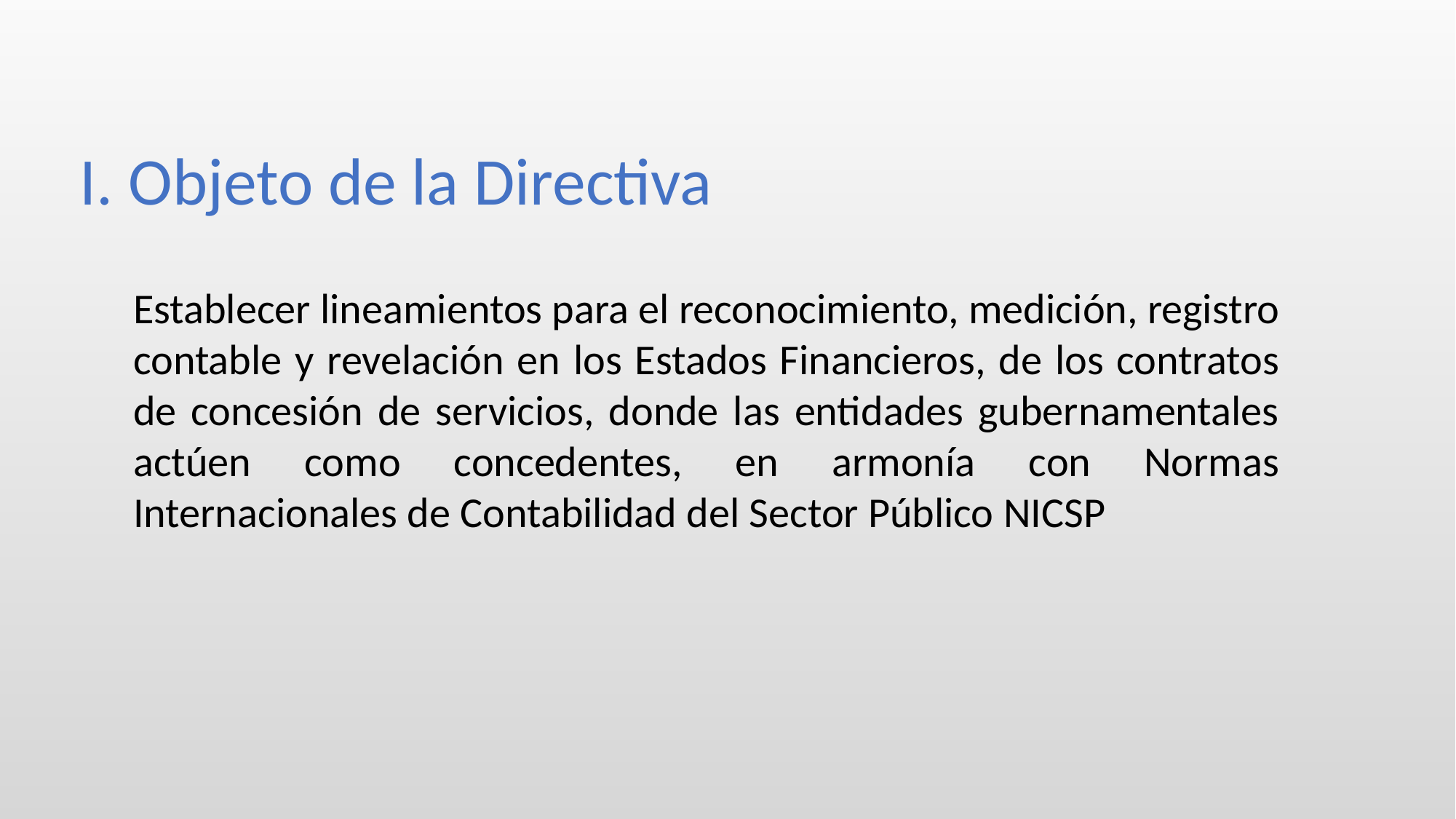

I. Objeto de la Directiva
Establecer lineamientos para el reconocimiento, medición, registro contable y revelación en los Estados Financieros, de los contratos de concesión de servicios, donde las entidades gubernamentales actúen como concedentes, en armonía con Normas Internacionales de Contabilidad del Sector Público NICSP